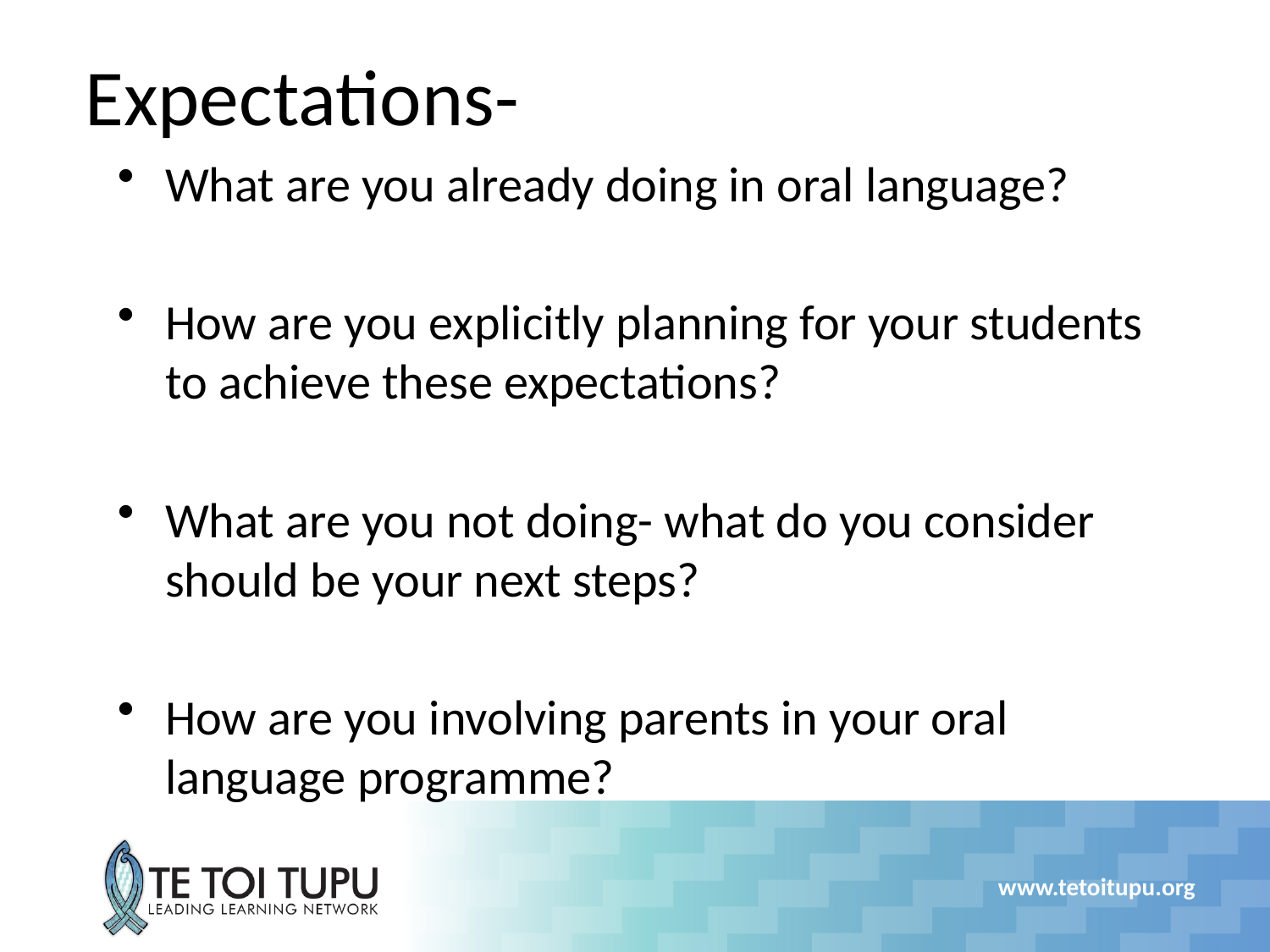

# Expectations-
What are you already doing in oral language?

How are you explicitly planning for your students to achieve these expectations?

What are you not doing- what do you consider should be your next steps?

How are you involving parents in your oral language programme?